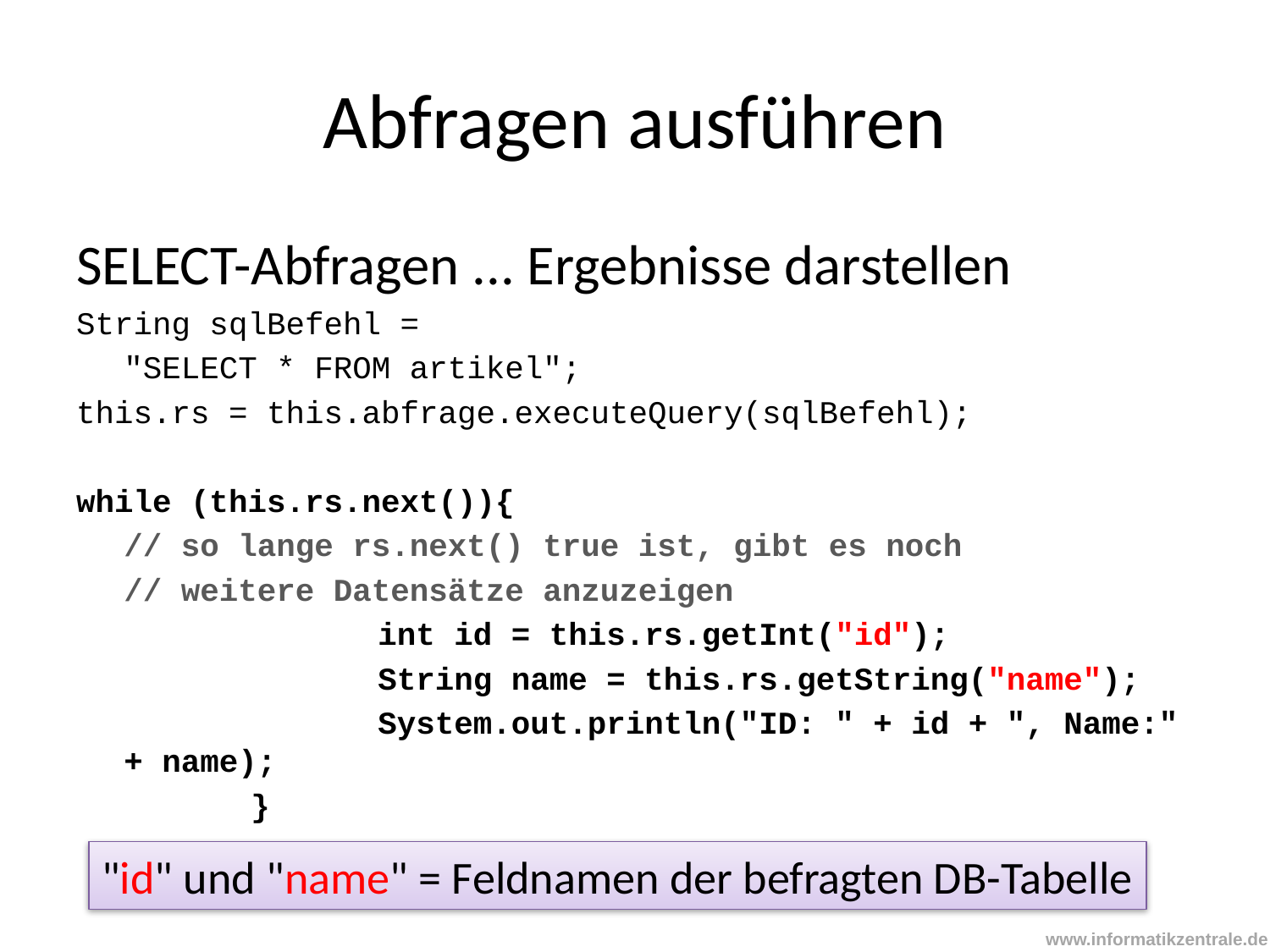

# Abfragen ausführen
SELECT-Abfragen ... Ergebnisse darstellen
String sqlBefehl =
	"SELECT * FROM artikel";
this.rs = this.abfrage.executeQuery(sqlBefehl);

while (this.rs.next()){
	// so lange rs.next() true ist, gibt es noch
	// weitere Datensätze anzuzeigen
			int id = this.rs.getInt("id");
			String name = this.rs.getString("name");
			System.out.println("ID: " + id + ", Name:" + name);
		}
"id" und "name" = Feldnamen der befragten DB-Tabelle